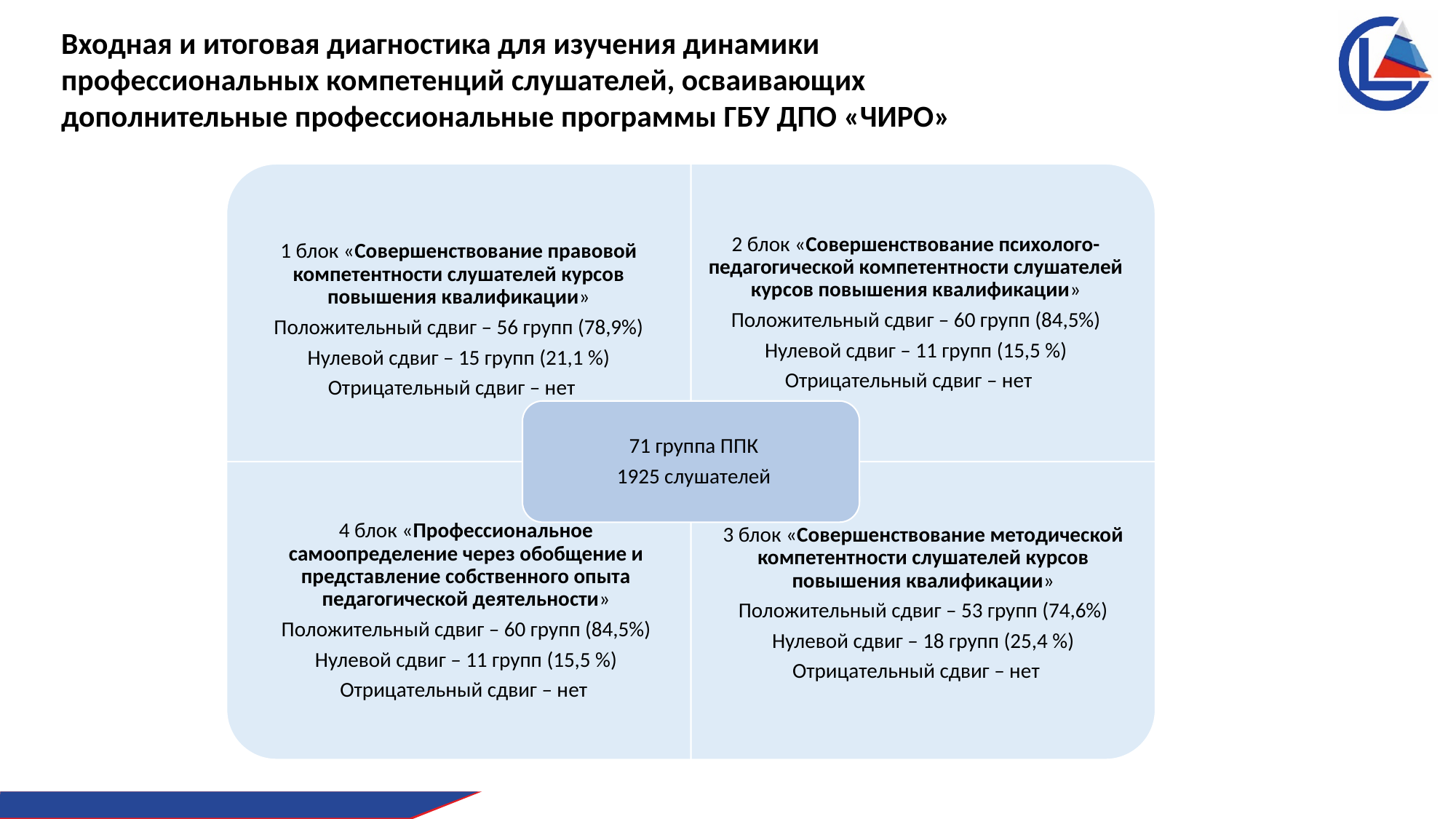

Входная и итоговая диагностика для изучения динамики профессиональных компетенций слушателей, осваивающих дополнительные профессиональные программы ГБУ ДПО «ЧИРО»
1 блок «Совершенствование правовой компетентности слушателей курсов повышения квалификации»
Положительный сдвиг – 56 групп (78,9%)
Нулевой сдвиг – 15 групп (21,1 %)
Отрицательный сдвиг – нет
2 блок «Совершенствование психолого-педагогической компетентности слушателей курсов повышения квалификации»
Положительный сдвиг – 60 групп (84,5%)
Нулевой сдвиг – 11 групп (15,5 %)
Отрицательный сдвиг – нет
4 блок «Профессиональное самоопределение через обобщение и представление собственного опыта педагогической деятельности»
Положительный сдвиг – 60 групп (84,5%)
Нулевой сдвиг – 11 групп (15,5 %)
Отрицательный сдвиг – нет
3 блок «Совершенствование методической компетентности слушателей курсов повышения квалификации»
Положительный сдвиг – 53 групп (74,6%)
Нулевой сдвиг – 18 групп (25,4 %)
Отрицательный сдвиг – нет
71 группа ППК
1925 слушателей